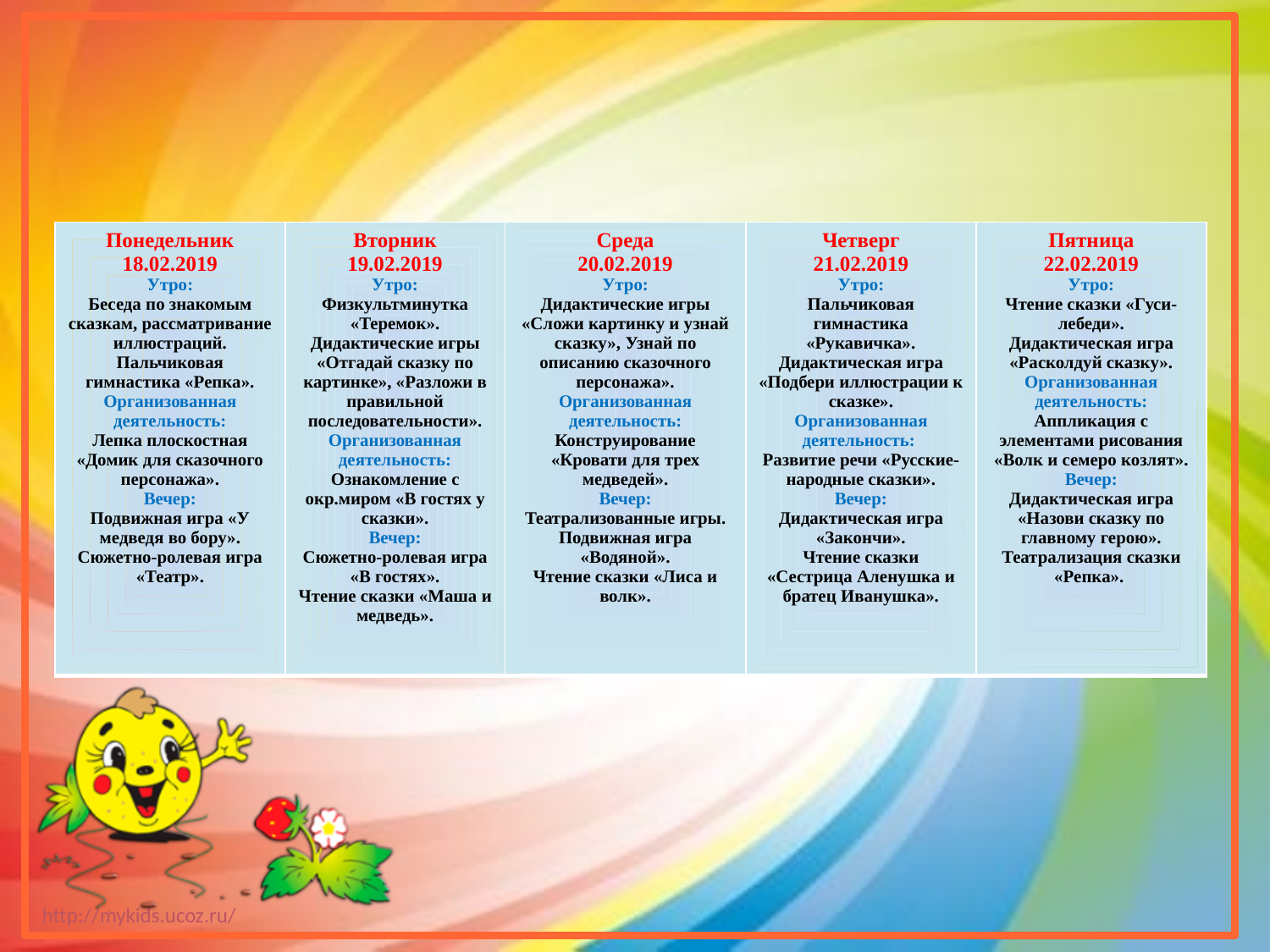

#
| Понедельник 18.02.2019 Утро: Беседа по знакомым сказкам, рассматривание иллюстраций. Пальчиковая гимнастика «Репка». Организованная деятельность: Лепка плоскостная «Домик для сказочного персонажа». Вечер: Подвижная игра «У медведя во бору». Сюжетно-ролевая игра «Театр». | Вторник 19.02.2019 Утро: Физкультминутка «Теремок». Дидактические игры «Отгадай сказку по картинке», «Разложи в правильной последовательности». Организованная деятельность: Ознакомление с окр.миром «В гостях у сказки». Вечер: Сюжетно-ролевая игра «В гостях». Чтение сказки «Маша и медведь». | Среда 20.02.2019 Утро: Дидактические игры «Сложи картинку и узнай сказку», Узнай по описанию сказочного персонажа». Организованная деятельность: Конструирование «Кровати для трех медведей». Вечер: Театрализованные игры. Подвижная игра «Водяной». Чтение сказки «Лиса и волк». | Четверг 21.02.2019 Утро: Пальчиковая гимнастика «Рукавичка». Дидактическая игра «Подбери иллюстрации к сказке». Организованная деятельность: Развитие речи «Русские-народные сказки». Вечер: Дидактическая игра «Закончи». Чтение сказки «Сестрица Аленушка и братец Иванушка». | Пятница 22.02.2019 Утро: Чтение сказки «Гуси-лебеди». Дидактическая игра «Расколдуй сказку». Организованная деятельность: Аппликация с элементами рисования «Волк и семеро козлят». Вечер: Дидактическая игра «Назови сказку по главному герою». Театрализация сказки «Репка». |
| --- | --- | --- | --- | --- |